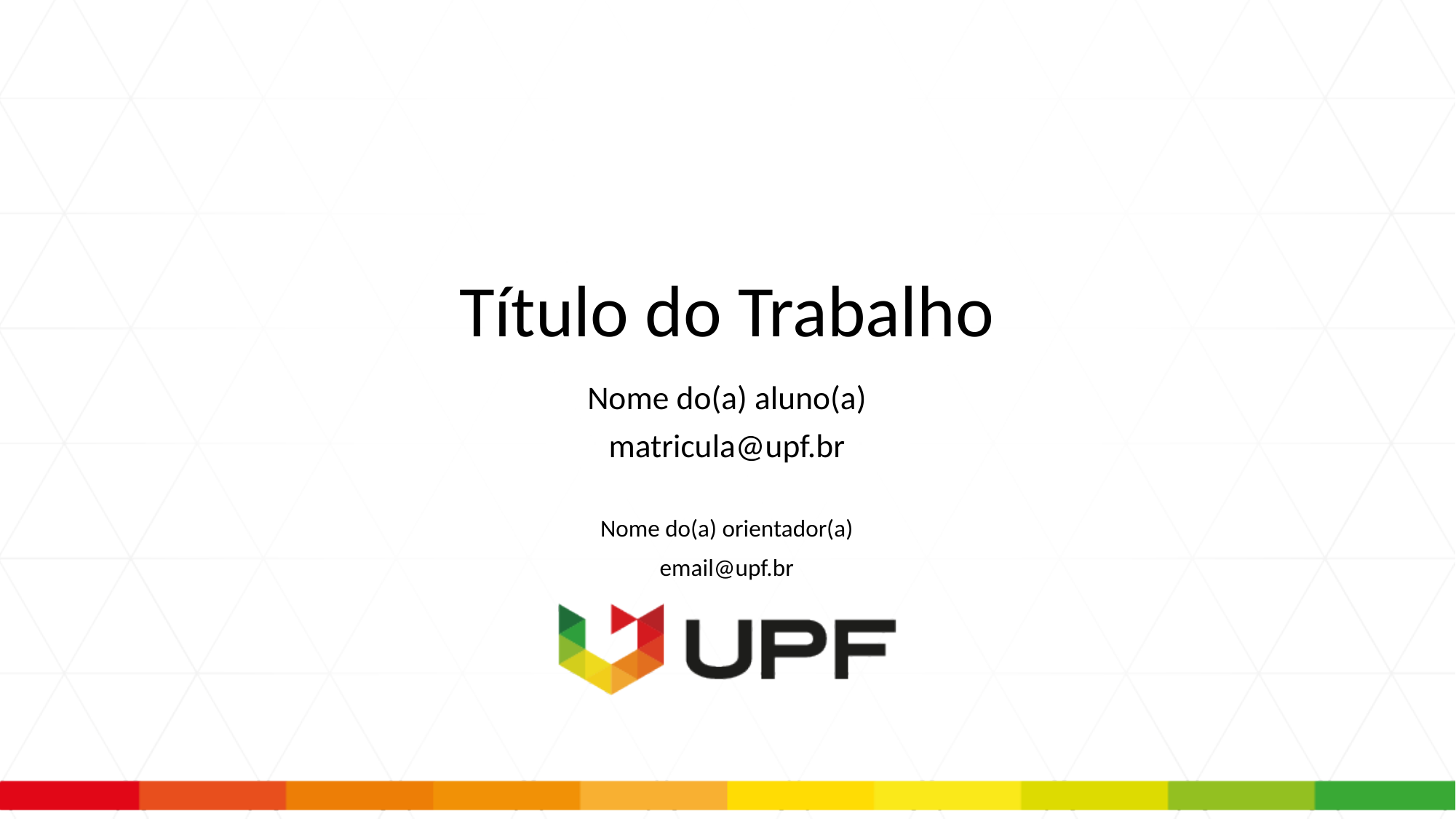

# Título do Trabalho
Nome do(a) aluno(a)
matricula@upf.br

Nome do(a) orientador(a)
email@upf.br